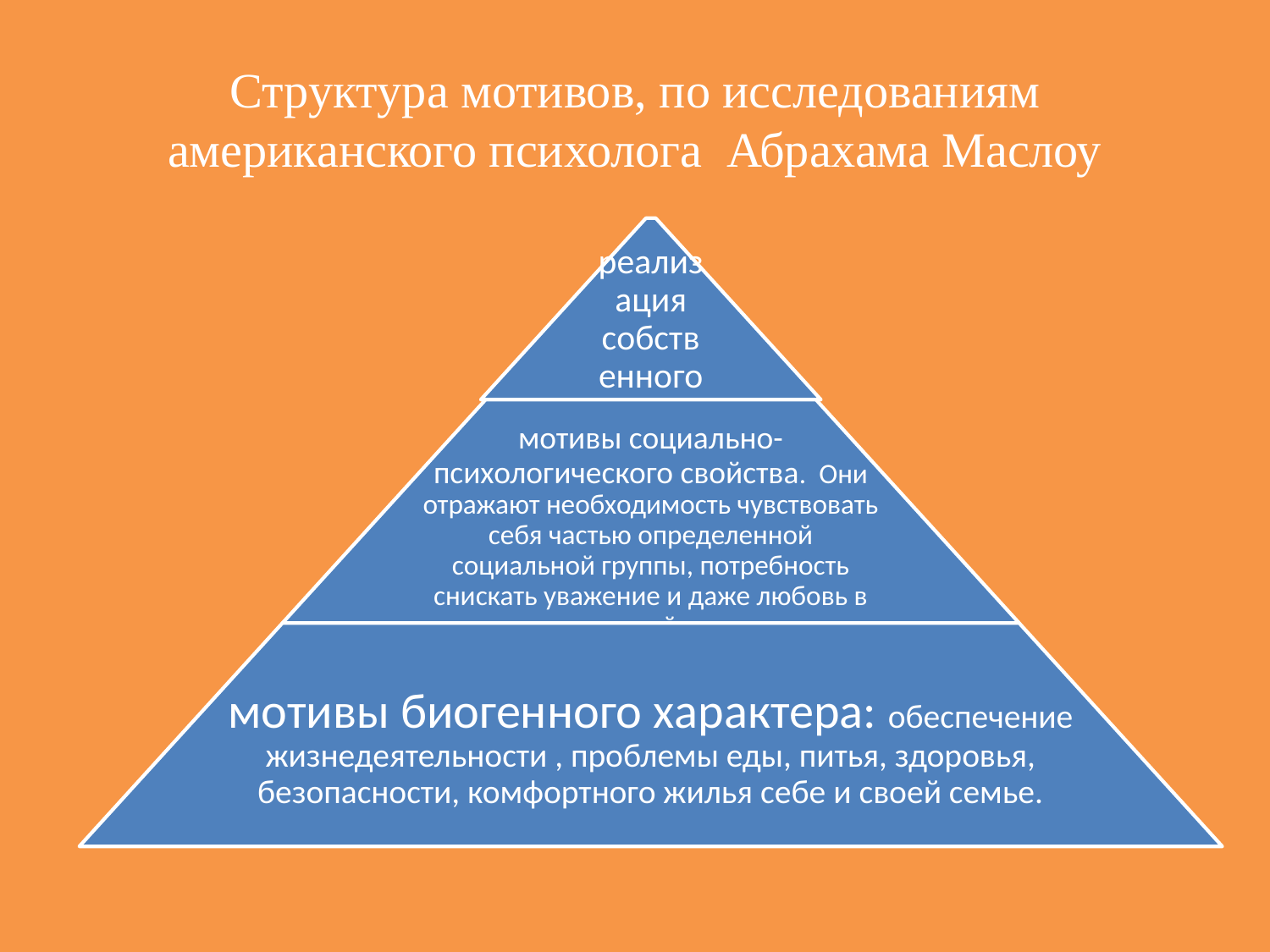

# Структура мотивов, по исследованиям американского психолога  Абрахама Маслоу
реализация собственного «Я»
мотивы социально-психологического свойства.  Они отражают необходимость чувствовать себя частью определенной социальной группы, потребность снискать уважение и даже любовь в рамках этой группы
мотивы биогенного характера: обеспечение жизнедеятельности , проблемы еды, питья, здоровья, безопасности, комфортного жилья себе и своей семье.